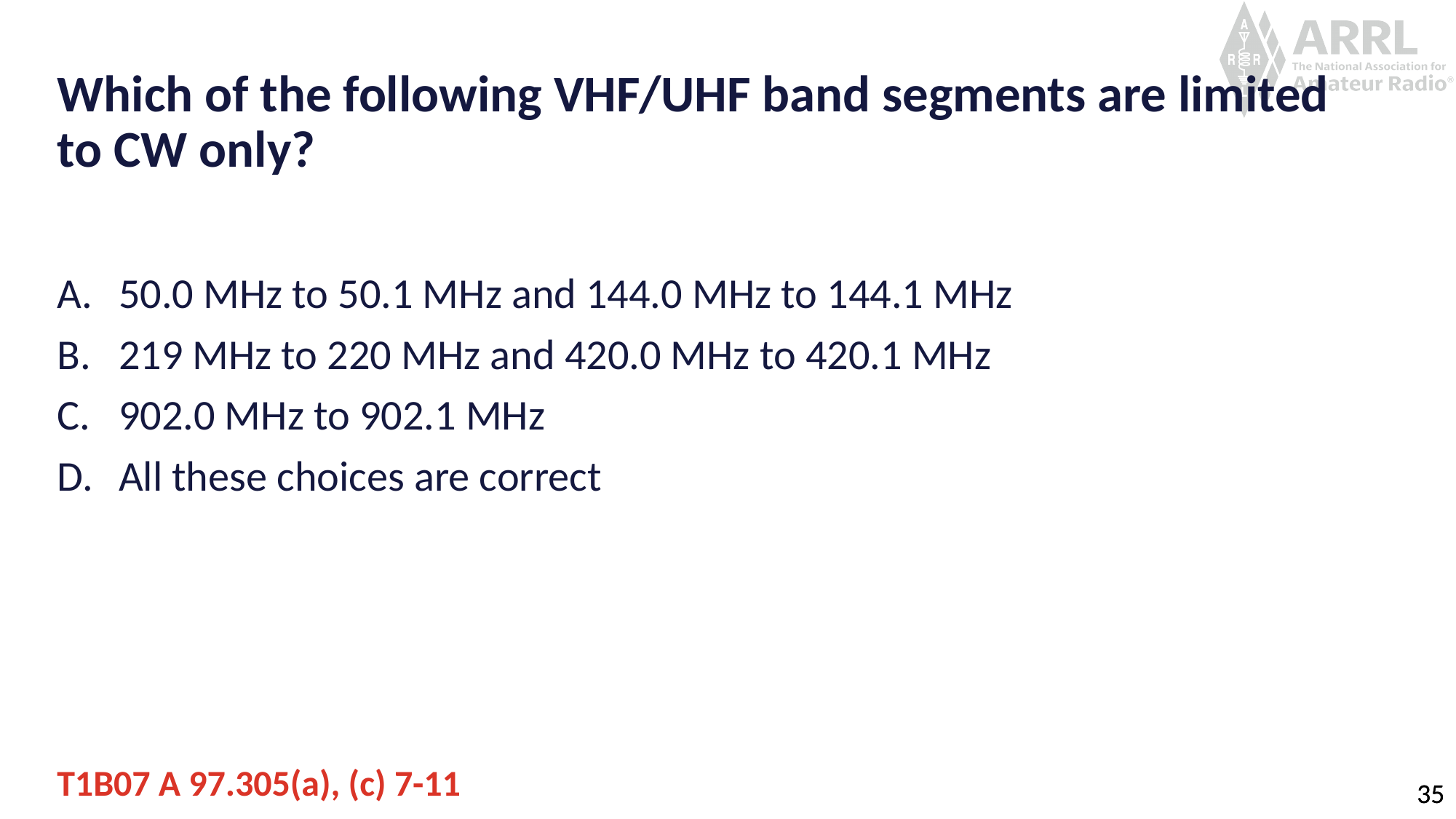

# Which of the following VHF/UHF band segments are limited to CW only?
50.0 MHz to 50.1 MHz and 144.0 MHz to 144.1 MHz
219 MHz to 220 MHz and 420.0 MHz to 420.1 MHz
902.0 MHz to 902.1 MHz
All these choices are correct
T1B07 A 97.305(a), (c) 7-11